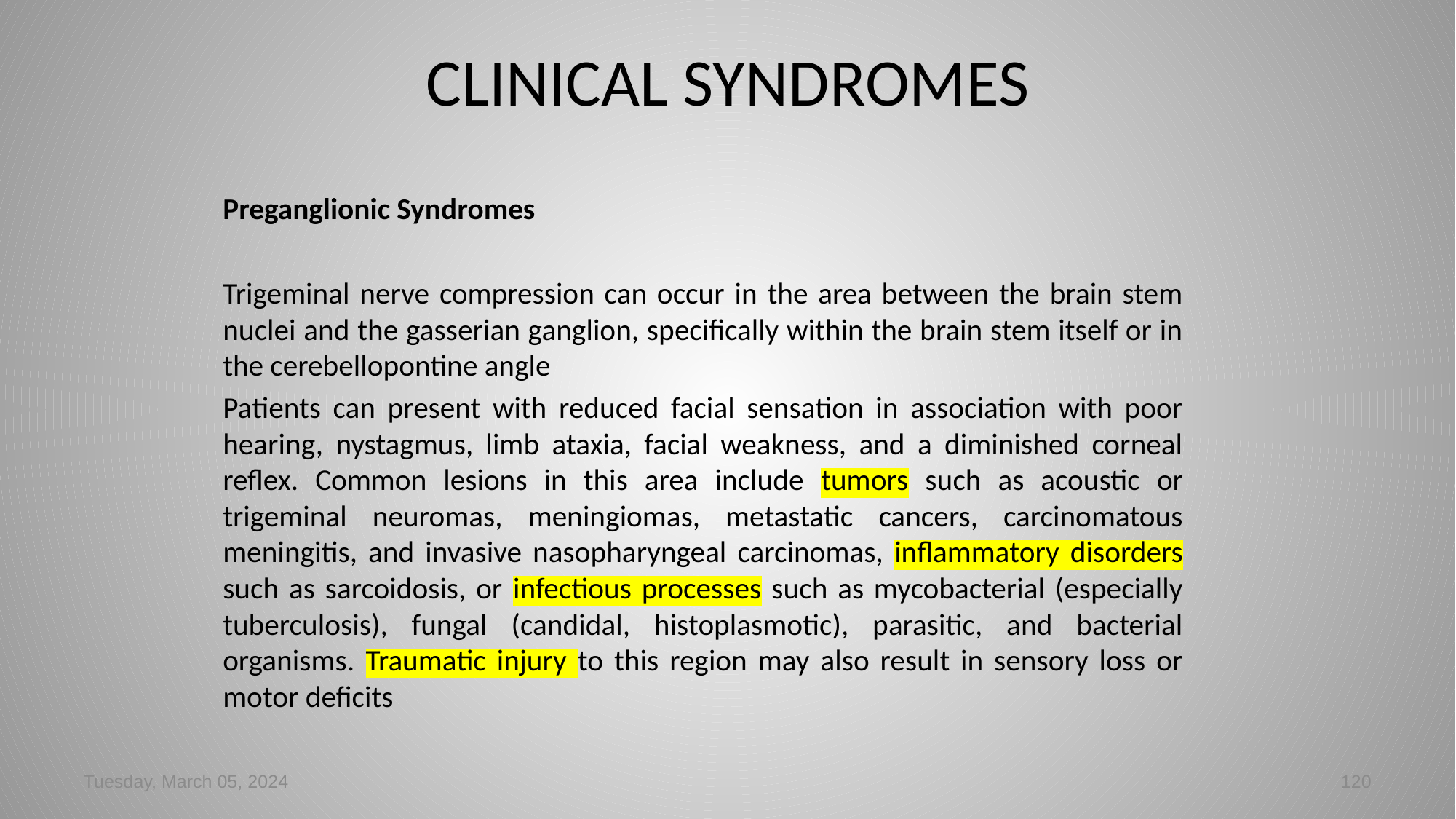

# CLINICAL SYNDROMES
Preganglionic Syndromes

Trigeminal nerve compression can occur in the area between the brain stem nuclei and the gasserian ganglion, specifically within the brain stem itself or in the cerebellopontine angle
Patients can present with reduced facial sensation in association with poor hearing, nystagmus, limb ataxia, facial weakness, and a diminished corneal reflex. Common lesions in this area include tumors such as acoustic or trigeminal neuromas, meningiomas, metastatic cancers, carcinomatous meningitis, and invasive nasopharyngeal carcinomas, inflammatory disorders such as sarcoidosis, or infectious processes such as mycobacterial (especially tuberculosis), fungal (candidal, histoplasmotic), parasitic, and bacterial organisms. Traumatic injury to this region may also result in sensory loss or motor deficits
Tuesday, March 05, 2024
120